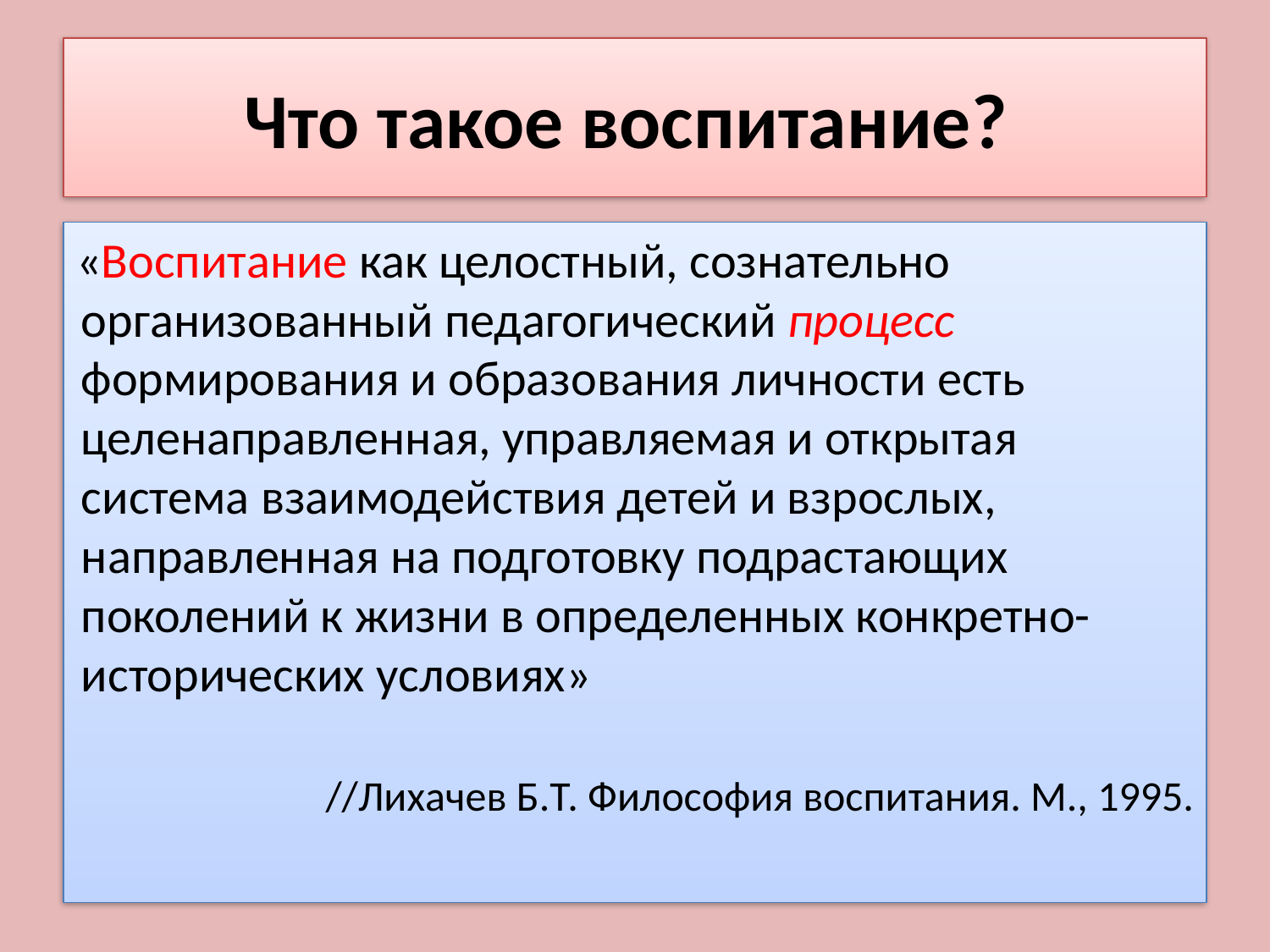

# Что такое воспитание?
«Воспитание как целостный, сознательно организованный педагогический процесс формирования и образования личности есть целенаправленная, управляемая и открытая система взаимодействия детей и взрослых, направленная на подготовку подрастающих поколений к жизни в определенных конкретно-исторических условиях»

//Лихачев Б.Т. Философия воспитания. М., 1995.